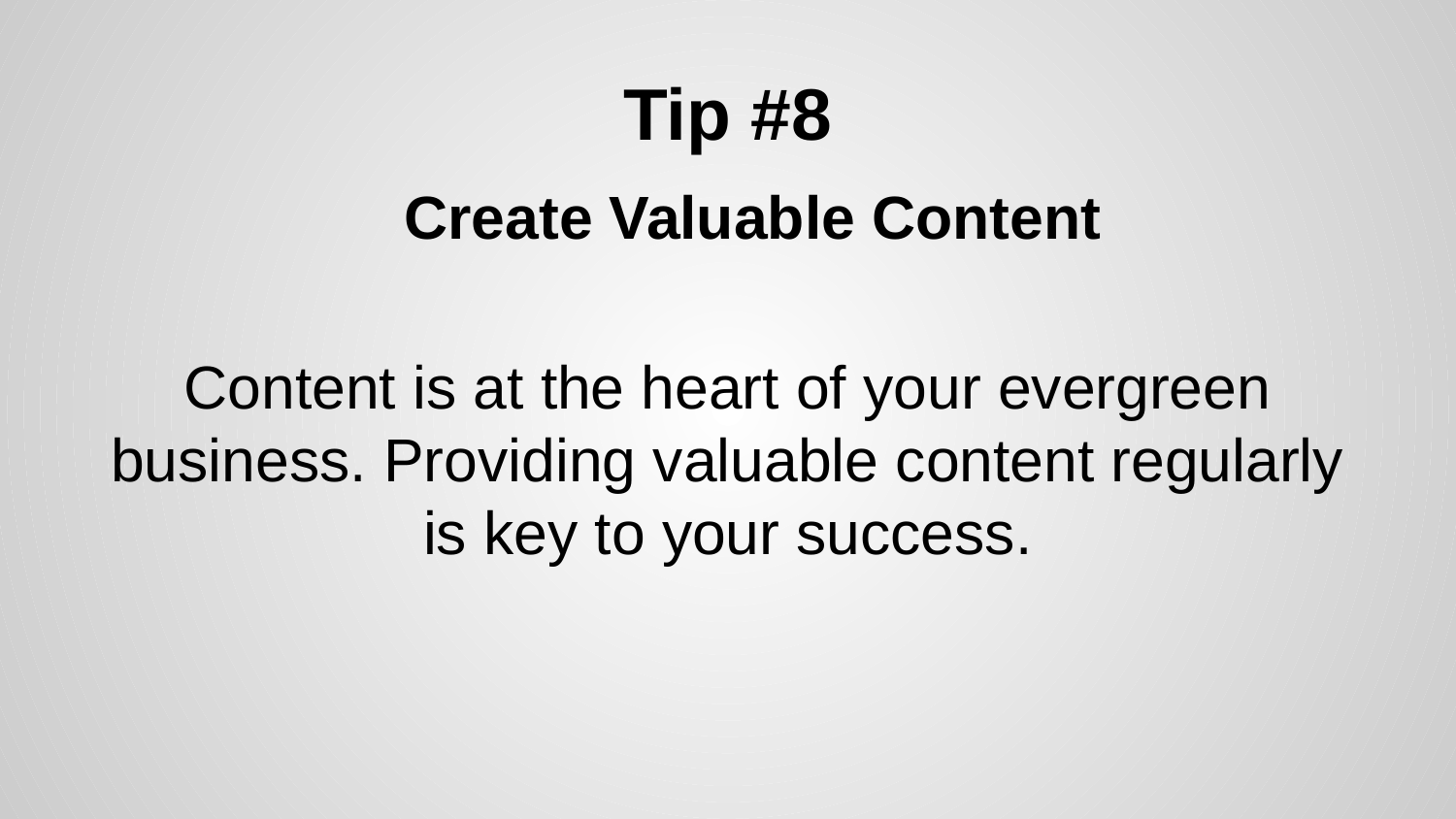

# Tip #8

   Create Valuable Content

Content is at the heart of your evergreen business. Providing valuable content regularly is key to your success.